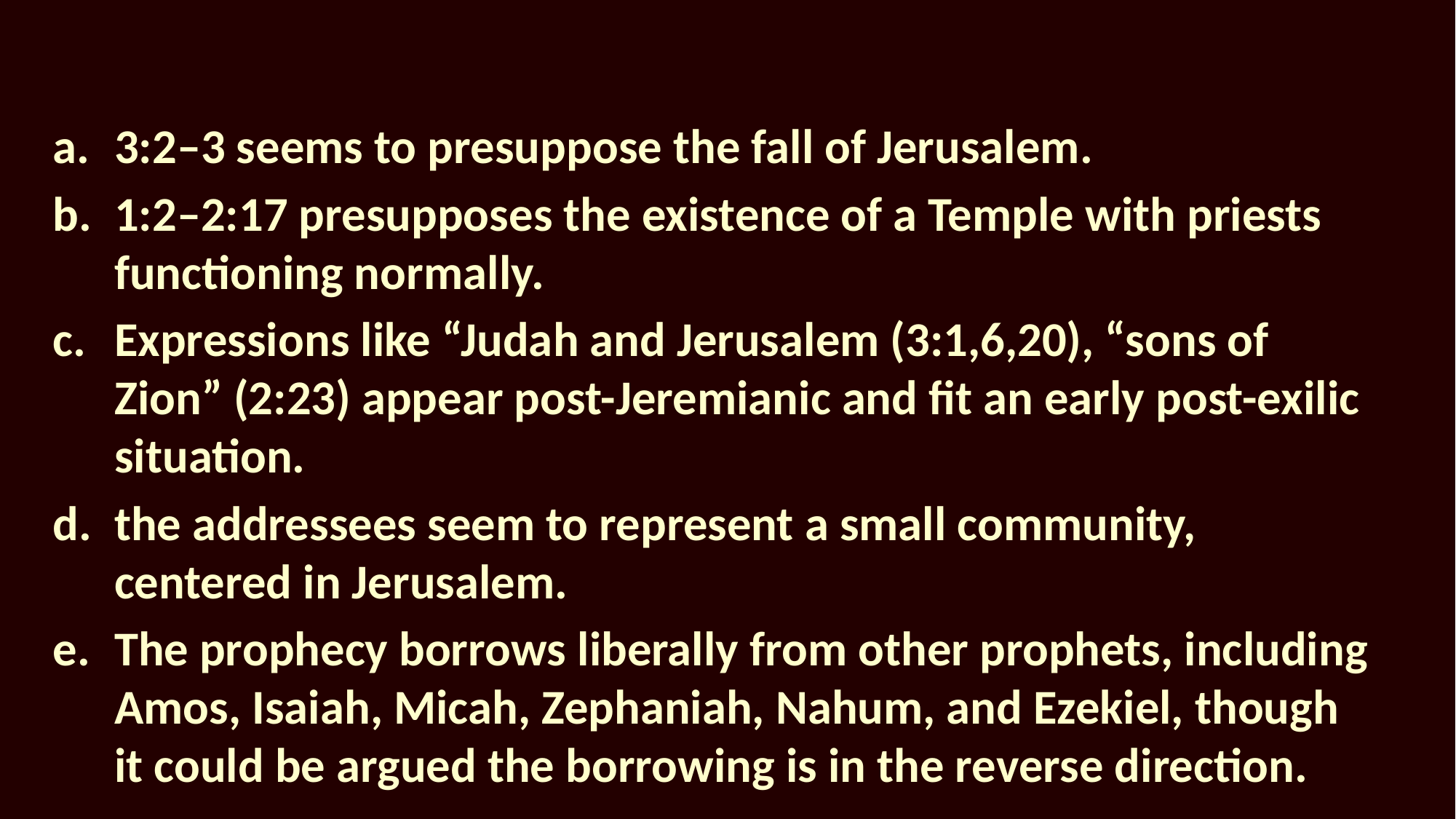

3:2–3 seems to presuppose the fall of Jerusalem.
1:2–2:17 presupposes the existence of a Temple with priests functioning normally.
Expressions like “Judah and Jerusalem (3:1,6,20), “sons of Zion” (2:23) appear post-Jeremianic and fit an early post-exilic situation.
the addressees seem to represent a small community, centered in Jerusalem.
The prophecy borrows liberally from other prophets, including Amos, Isaiah, Micah, Zephaniah, Nahum, and Ezekiel, though it could be argued the borrowing is in the reverse direction.